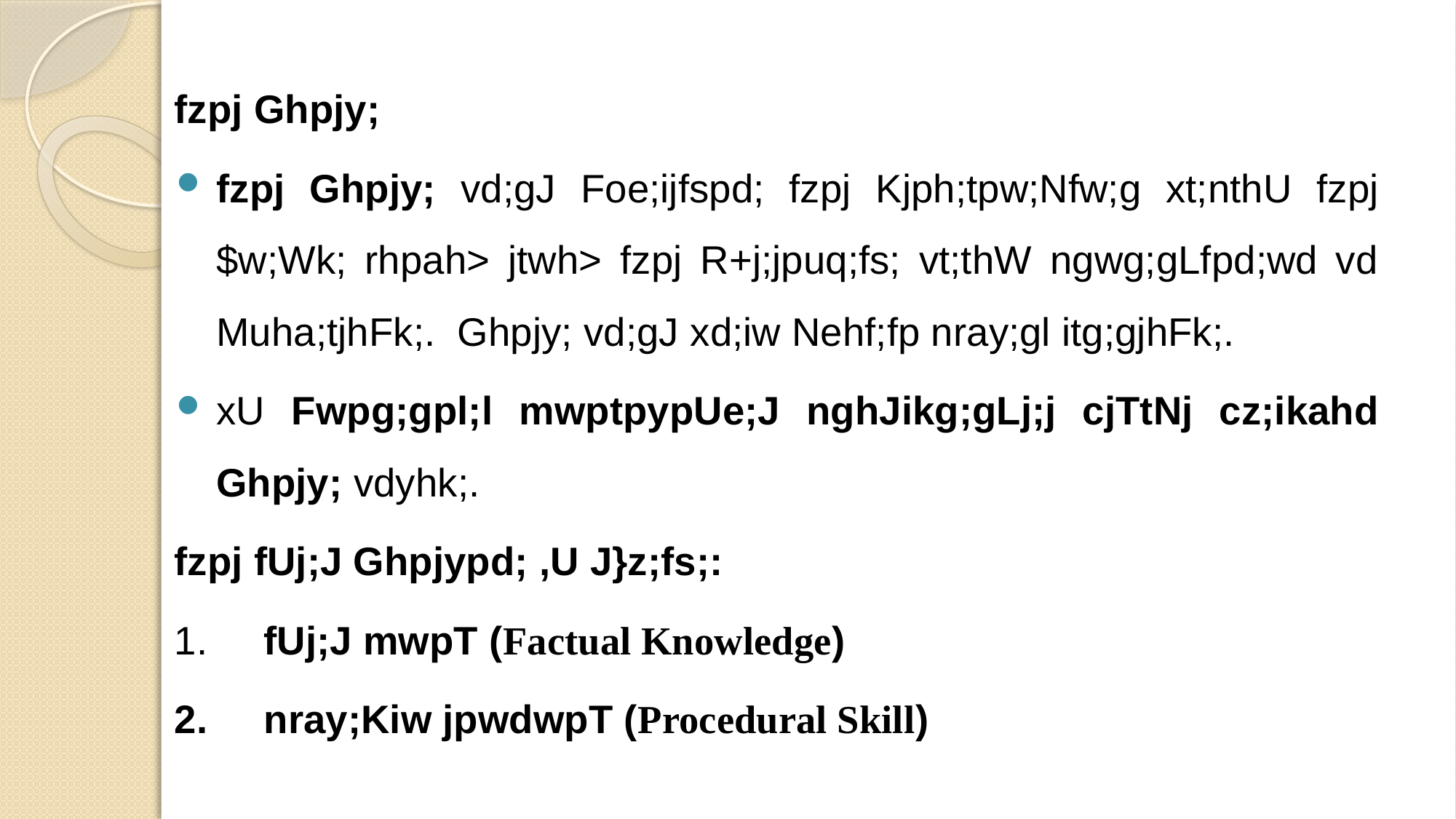

fzpj Ghpjy;
fzpj Ghpjy; vd;gJ Foe;ijfspd; fzpj Kjph;tpw;Nfw;g xt;nthU fzpj $w;Wk; rhpah> jtwh> fzpj R+j;jpuq;fs; vt;thW ngwg;gLfpd;wd vd Muha;tjhFk;.  Ghpjy; vd;gJ xd;iw Nehf;fp nray;gl itg;gjhFk;.
xU Fwpg;gpl;l mwptpypUe;J nghJikg;gLj;j cjTtNj cz;ikahd Ghpjy; vdyhk;.
fzpj fUj;J Ghpjypd; ,U J}z;fs;:
1.	fUj;J mwpT (Factual Knowledge)
2.	nray;Kiw jpwdwpT (Procedural Skill)